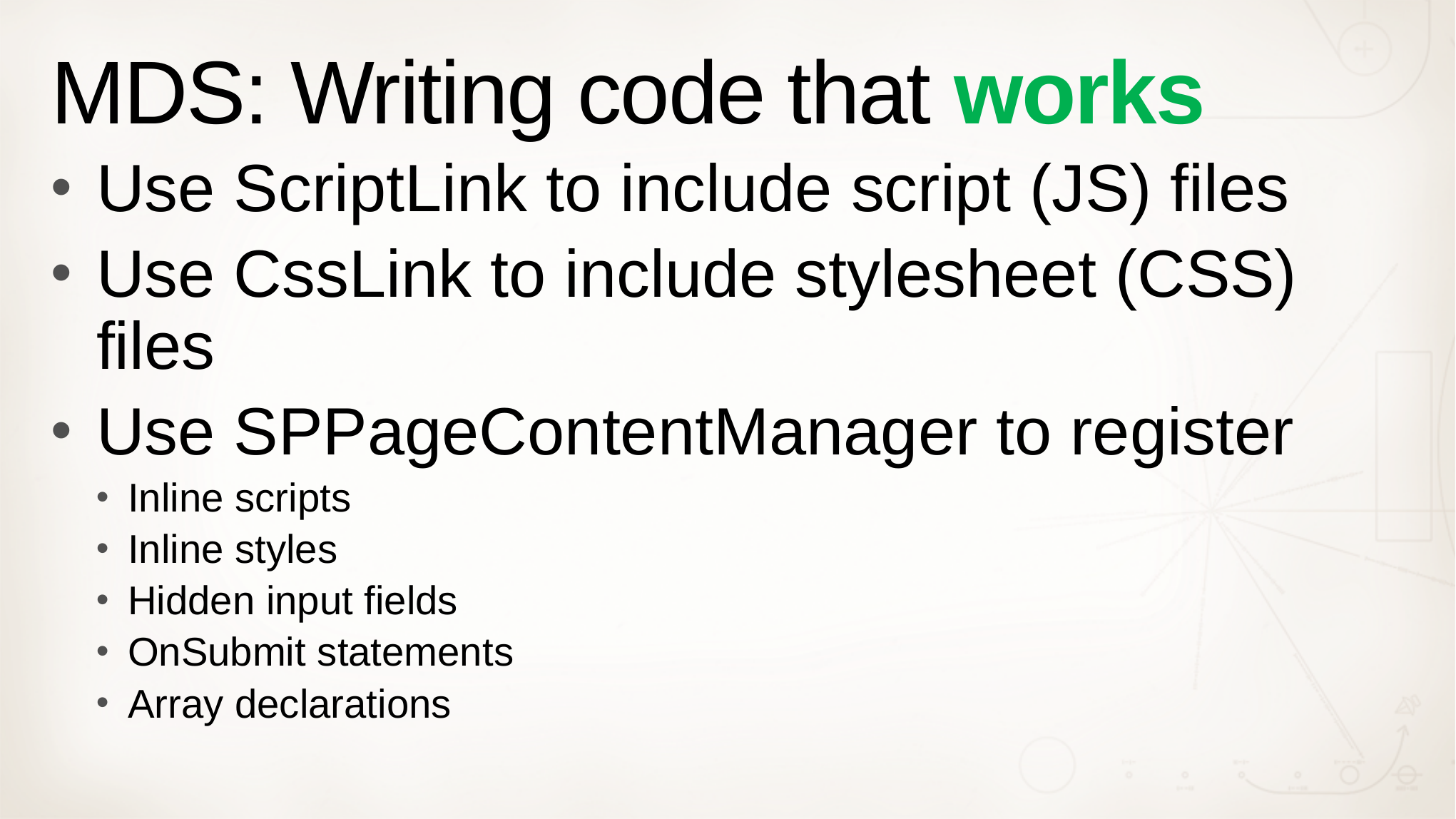

# MDS: Writing code that works
Use ScriptLink to include script (JS) files
Use CssLink to include stylesheet (CSS) files
Use SPPageContentManager to register
Inline scripts
Inline styles
Hidden input fields
OnSubmit statements
Array declarations